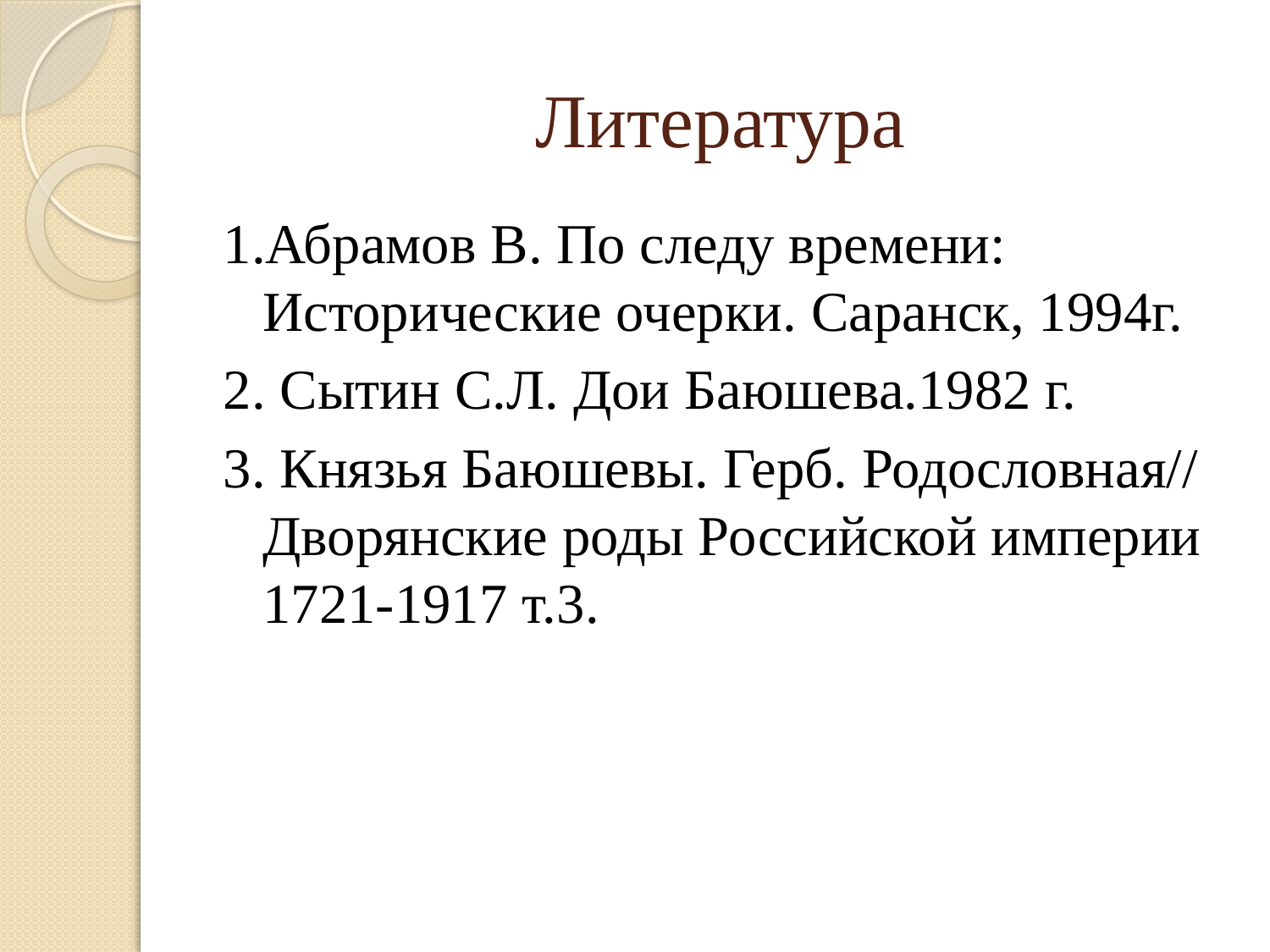

# Литература
1.Абрамов В. По следу времени: Исторические очерки. Саранск, 1994г.
2. Сытин С.Л. Дои Баюшева.1982 г.
3. Князья Баюшевы. Герб. Родословная// Дворянские роды Российской империи 1721-1917 т.3.